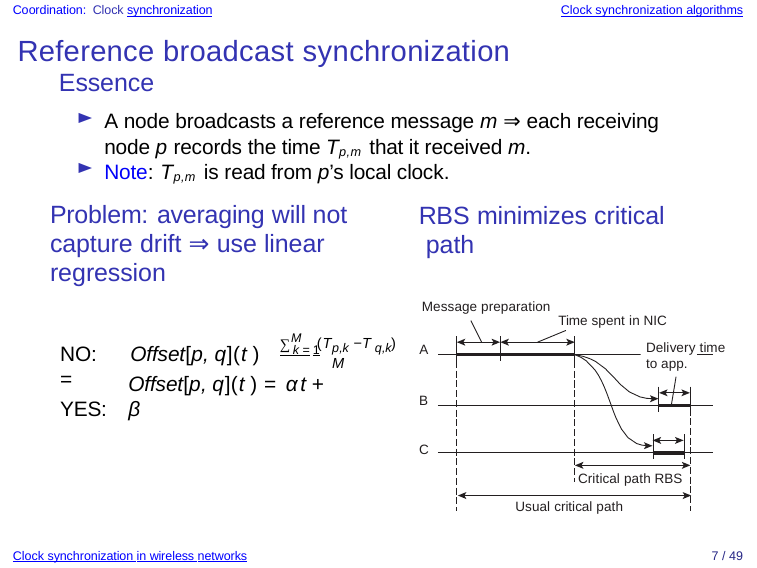

Coordination: Clock synchronization
Clock synchronization algorithms
Reference broadcast synchronization
Essence
A node broadcasts a reference message m ⇒ each receiving  node p records the time Tp,m that it received m.
Note: Tp,m is read from p’s local clock.
Problem: averaging will not
RBS minimizes critical  path
capture drift ⇒ use linear
regression
Message preparation
Time spent in NIC

M

(T     −T     )
∑
NO:	Offset[p, q](t ) =
YES:
Delivery time
p,k	q,k
A
    k =1
M
to app.
Offset[p, q](t ) = αt + β
B

C
Critical path RBS

Usual critical path
Clock synchronization in wireless networks
7 / 49